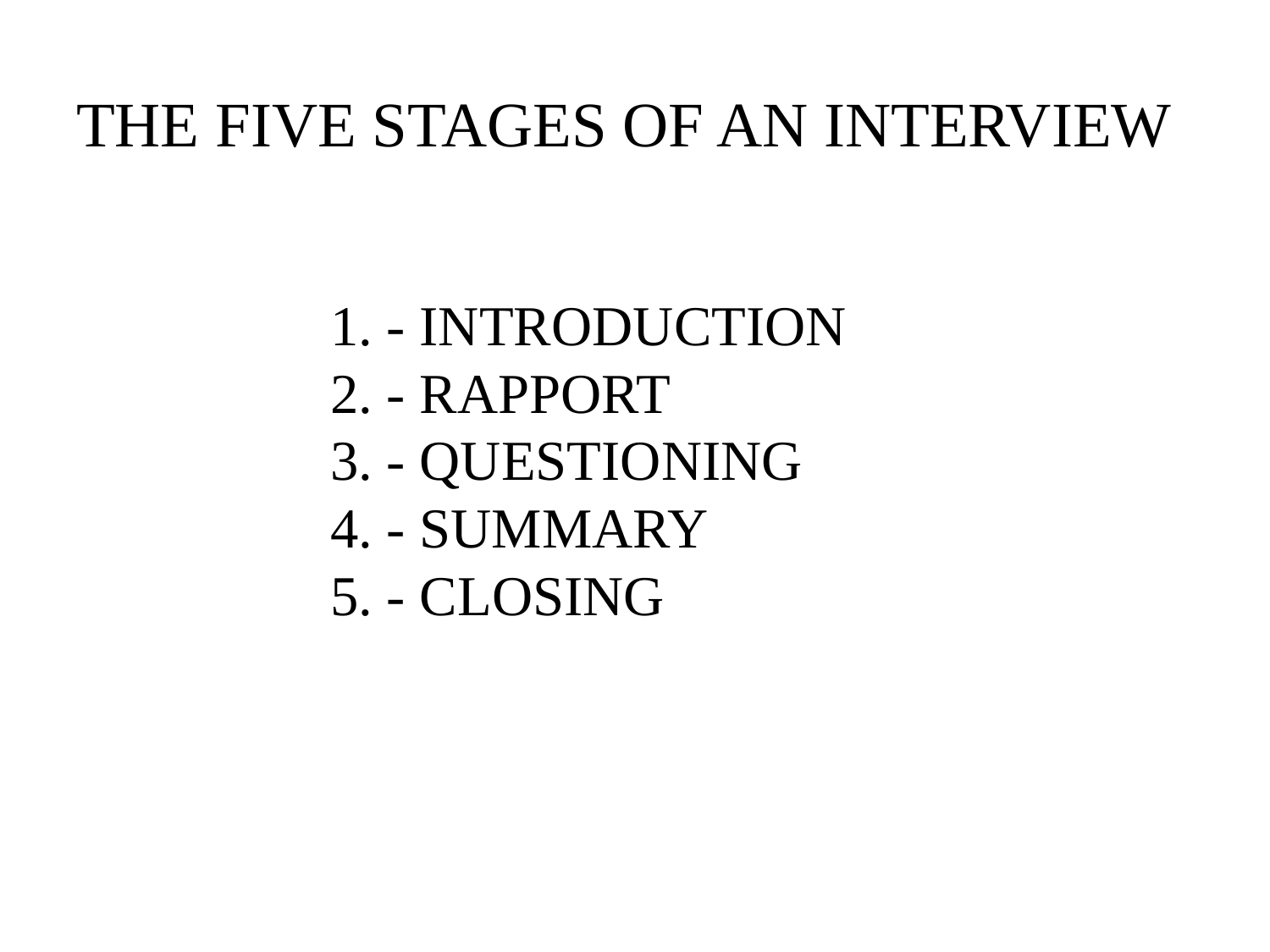

# THE FIVE STAGES OF AN INTERVIEW
1. - INTRODUCTION
2. - RAPPORT
3. - QUESTIONING
4. - SUMMARY
5. - CLOSING